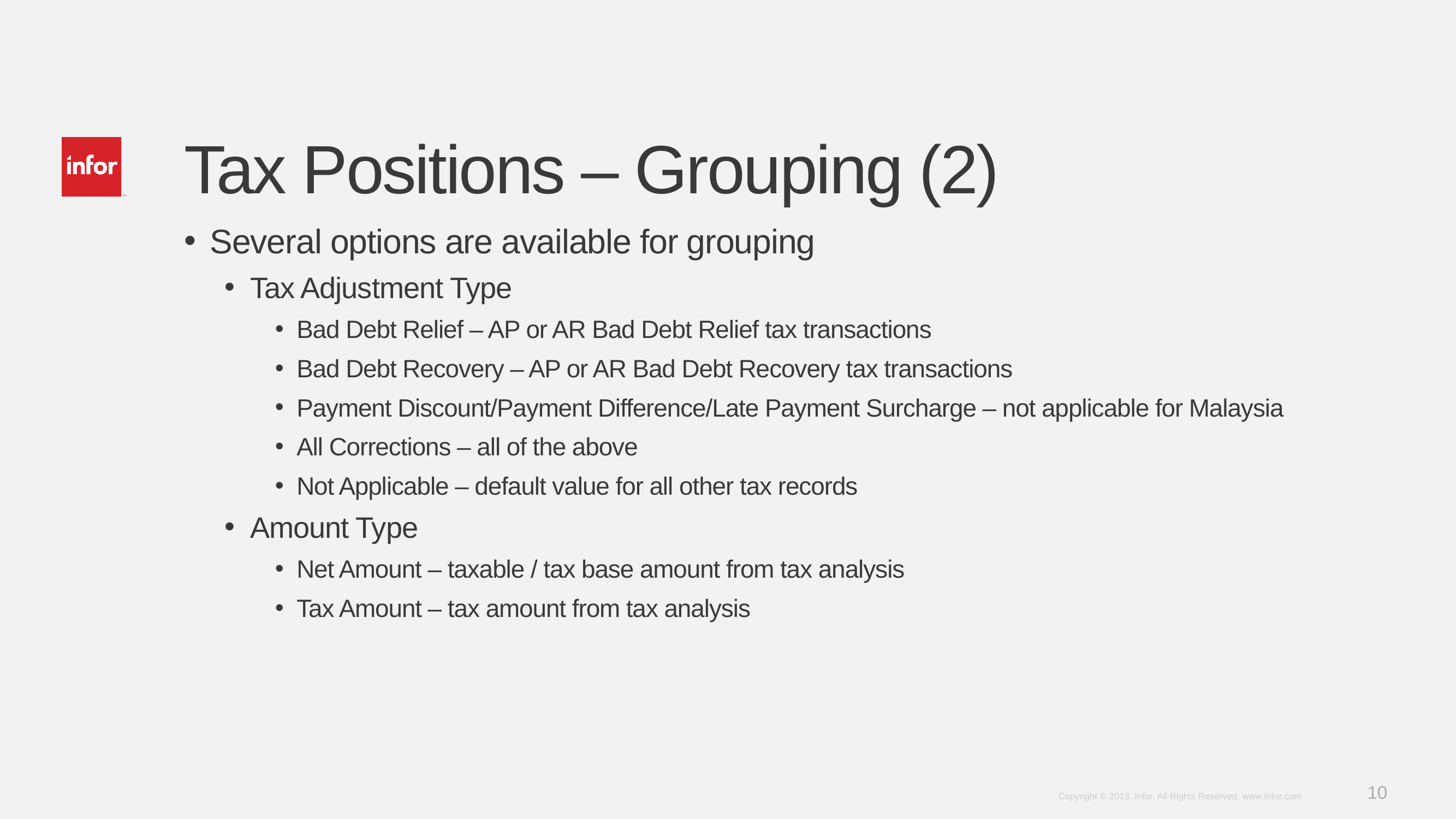

# Tax Positions – Grouping (2)
Several options are available for grouping
Tax Adjustment Type
Bad Debt Relief – AP or AR Bad Debt Relief tax transactions
Bad Debt Recovery – AP or AR Bad Debt Recovery tax transactions
Payment Discount/Payment Difference/Late Payment Surcharge – not applicable for Malaysia
All Corrections – all of the above
Not Applicable – default value for all other tax records
Amount Type
Net Amount – taxable / tax base amount from tax analysis
Tax Amount – tax amount from tax analysis